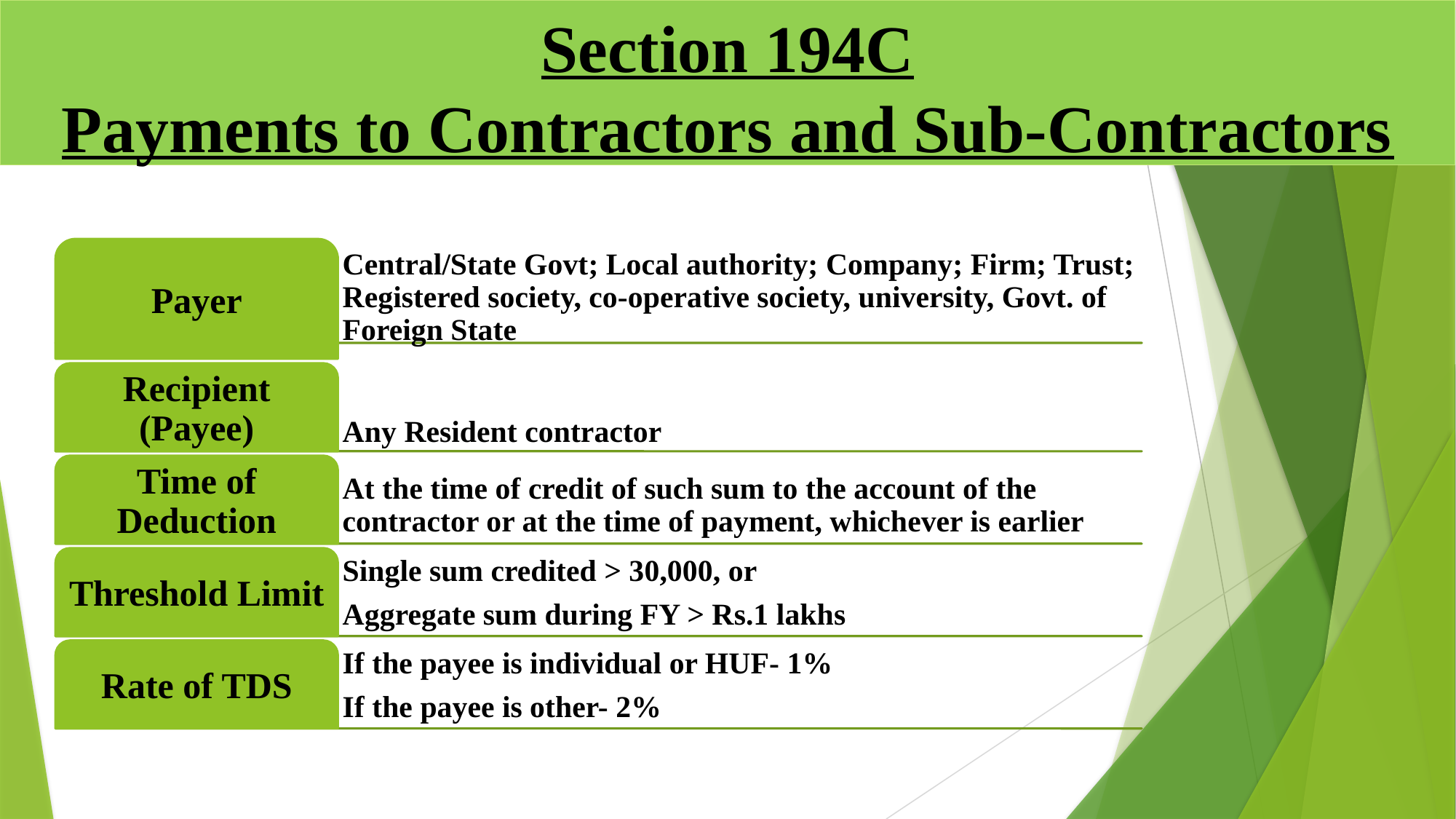

# Section 194C Payments to Contractors and Sub-Contractors
Central/State Govt; Local authority; Company; Firm; Trust; Registered society, co-operative society, university, Govt. of Foreign State
Payer
Any Resident contractor
Recipient (Payee)
At the time of credit of such sum to the account of the contractor or at the time of payment, whichever is earlier
Time of Deduction
Single sum credited > 30,000, or
Aggregate sum during FY > Rs.1 lakhs
Threshold Limit
If the payee is individual or HUF- 1%
If the payee is other- 2%
Rate of TDS